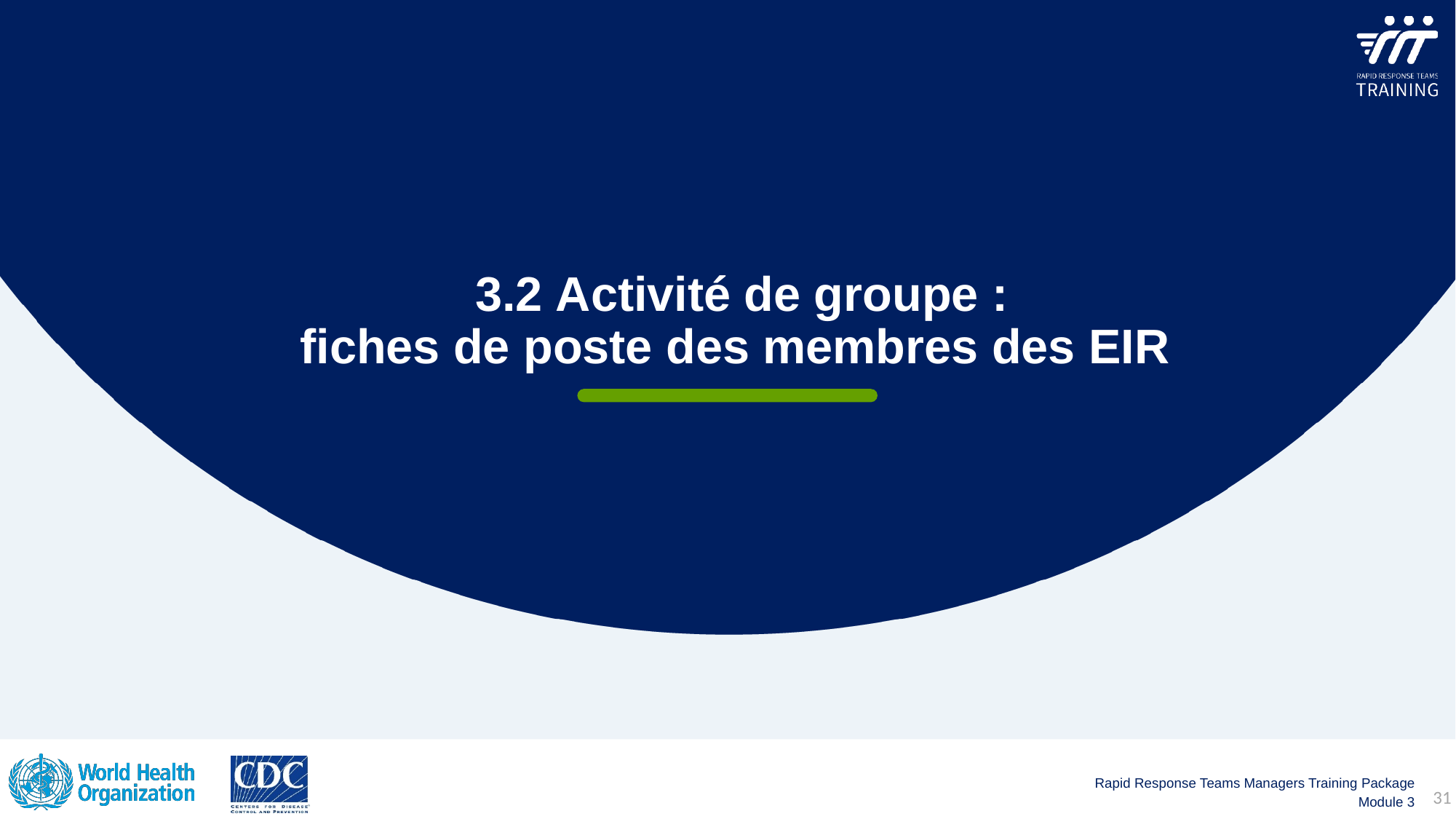

3.2 Activité de groupe :
fiches de poste des membres des EIR
31